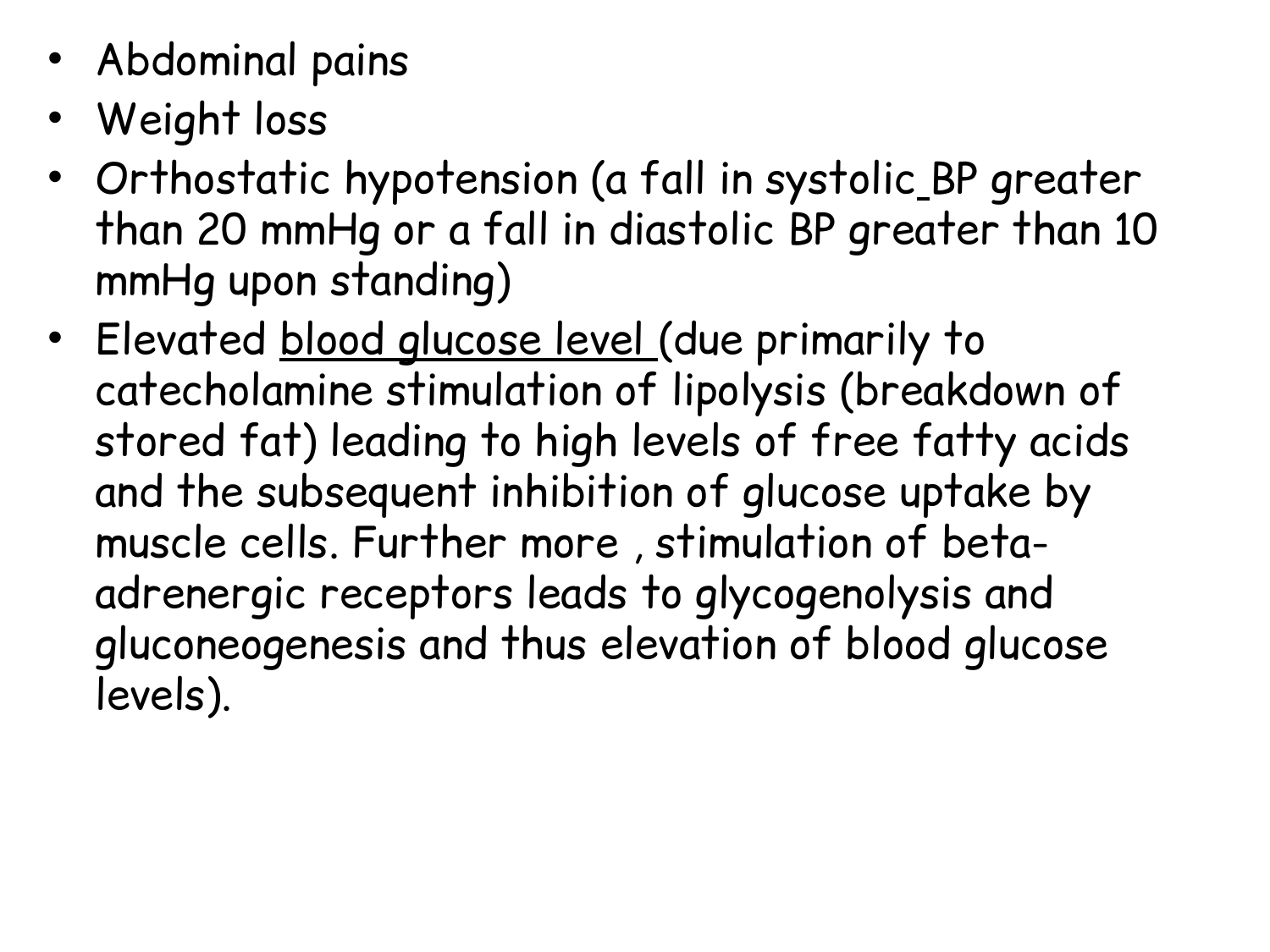

Abdominal pains
Weight loss
Orthostatic hypotension (a fall in systolic BP greater than 20 mmHg or a fall in diastolic BP greater than 10 mmHg upon standing)
Elevated blood glucose level (due primarily to catecholamine stimulation of lipolysis (breakdown of stored fat) leading to high levels of free fatty acids and the subsequent inhibition of glucose uptake by muscle cells. Further more , stimulation of beta-adrenergic receptors leads to glycogenolysis and gluconeogenesis and thus elevation of blood glucose levels).